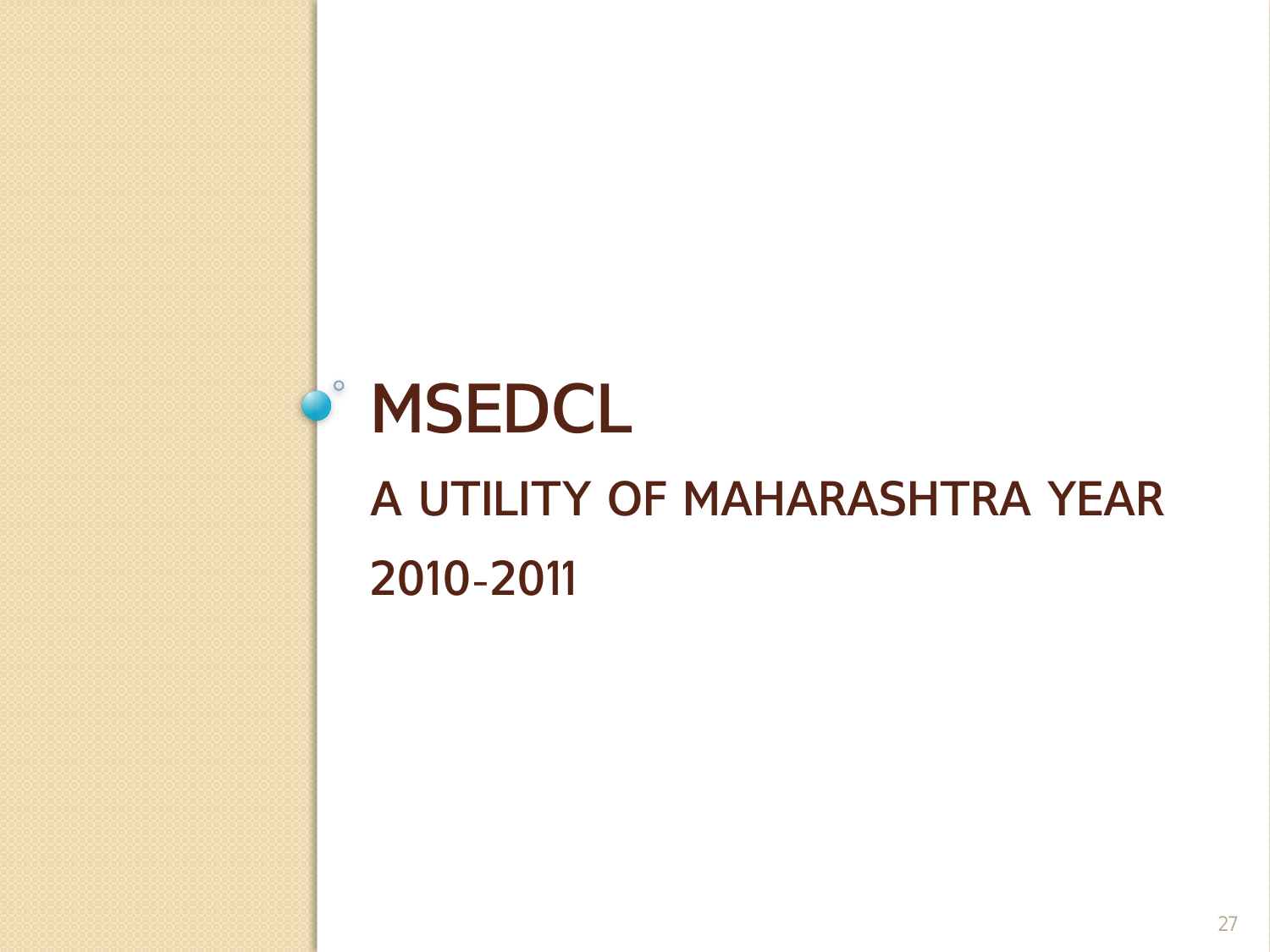

# MSEDCL a utility of Maharashtra Year 2010-2011
27